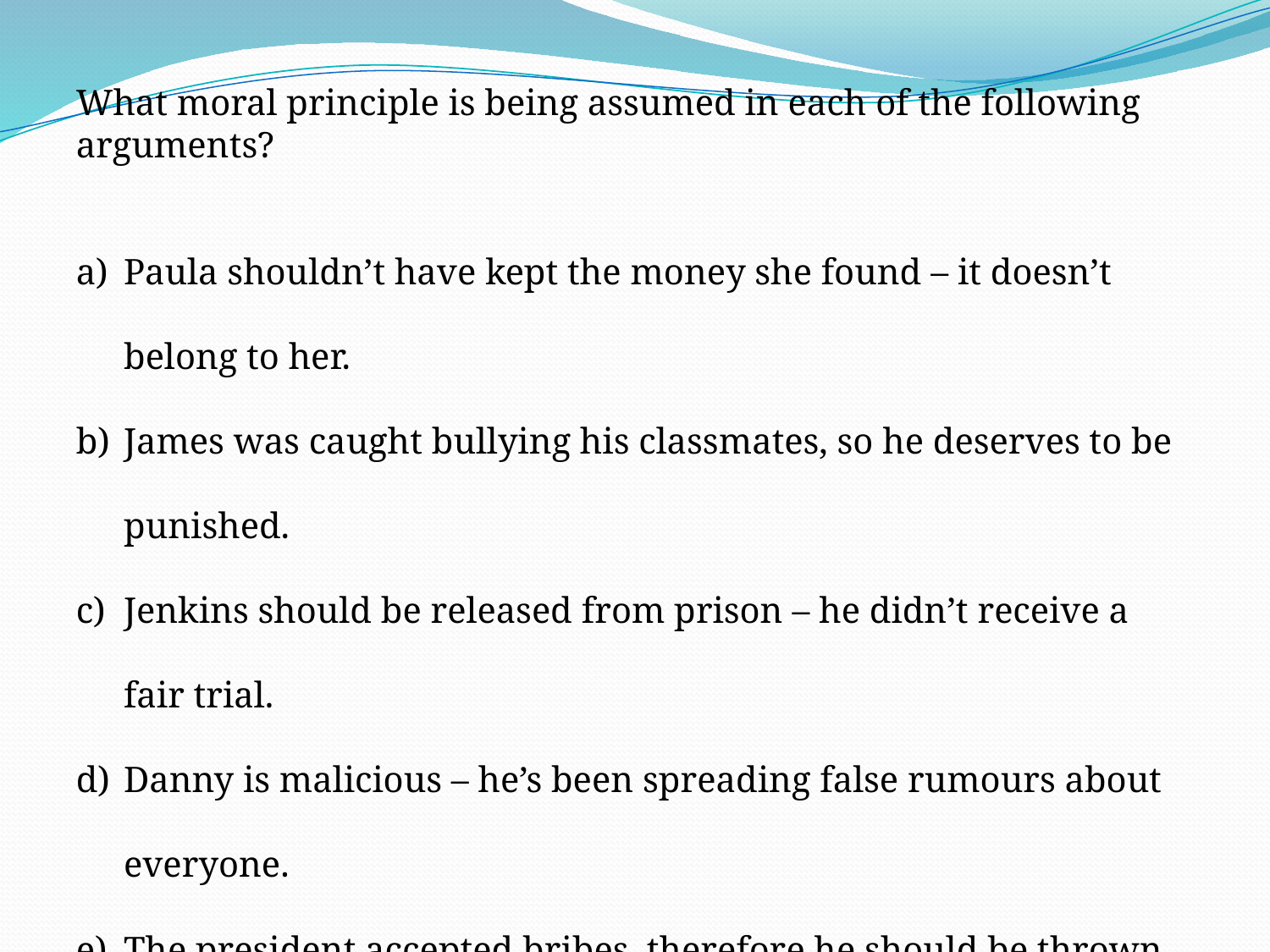

What moral principle is being assumed in each of the following arguments?

Paula shouldn’t have kept the money she found – it doesn’t belong to her.
James was caught bullying his classmates, so he deserves to be punished.
Jenkins should be released from prison – he didn’t receive a fair trial.
Danny is malicious – he’s been spreading false rumours about everyone.
The president accepted bribes, therefore he should be thrown out of office.
Simon shouldn’t have told that joke – it wasn’t funny, it was racist.